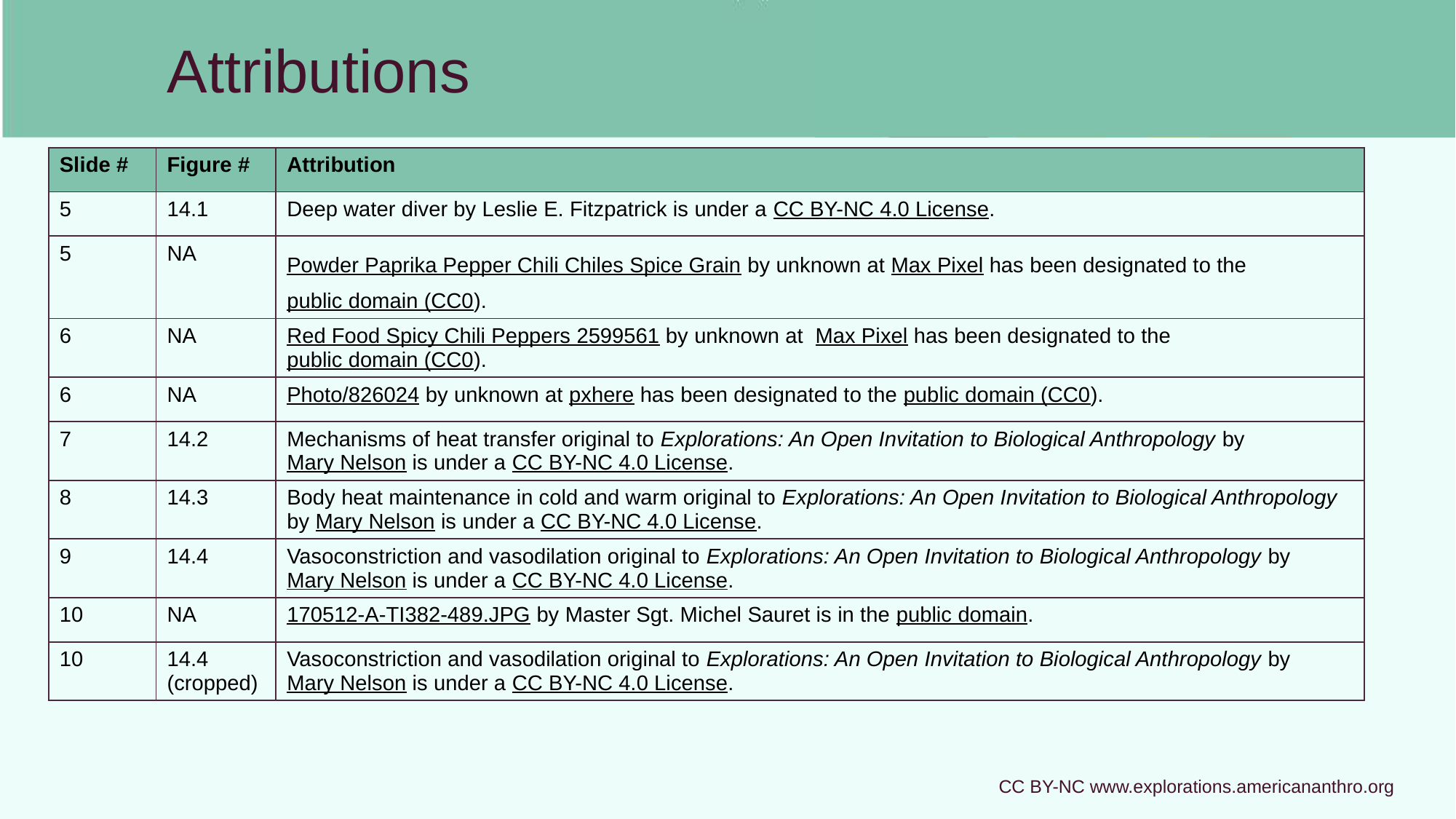

# Attributions
| Slide # | Figure # | Attribution |
| --- | --- | --- |
| 5 | 14.1 | Deep water diver by Leslie E. Fitzpatrick is under a CC BY-NC 4.0 License. |
| 5 | NA | Powder Paprika Pepper Chili Chiles Spice Grain by unknown at Max Pixel has been designated to the public domain (CC0). |
| 6 | NA | Red Food Spicy Chili Peppers 2599561 by unknown at Max Pixel has been designated to the public domain (CC0). |
| 6 | NA | Photo/826024 by unknown at pxhere has been designated to the public domain (CC0). |
| 7 | 14.2 | Mechanisms of heat transfer original to Explorations: An Open Invitation to Biological Anthropology by Mary Nelson is under a CC BY-NC 4.0 License. |
| 8 | 14.3 | Body heat maintenance in cold and warm original to Explorations: An Open Invitation to Biological Anthropology by Mary Nelson is under a CC BY-NC 4.0 License. |
| 9 | 14.4 | Vasoconstriction and vasodilation original to Explorations: An Open Invitation to Biological Anthropology by Mary Nelson is under a CC BY-NC 4.0 License. |
| 10 | NA | 170512-A-TI382-489.JPG by Master Sgt. Michel Sauret is in the public domain. |
| 10 | 14.4 (cropped) | Vasoconstriction and vasodilation original to Explorations: An Open Invitation to Biological Anthropology by Mary Nelson is under a CC BY-NC 4.0 License. |